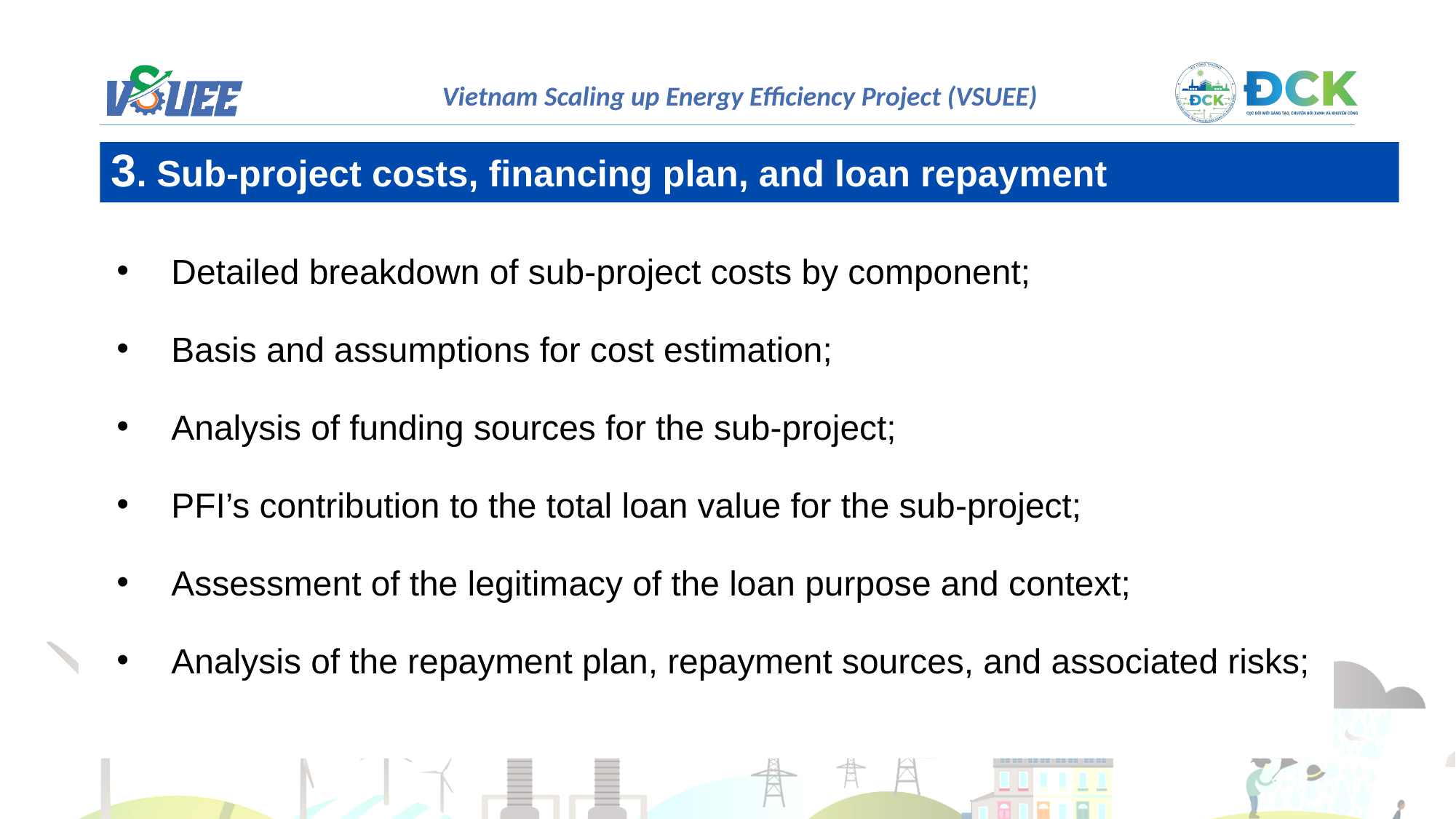

3. Sub-project costs, financing plan, and loan repayment
Detailed breakdown of sub-project costs by component;
Basis and assumptions for cost estimation;
Analysis of funding sources for the sub-project;
PFI’s contribution to the total loan value for the sub-project;
Assessment of the legitimacy of the loan purpose and context;
Analysis of the repayment plan, repayment sources, and associated risks;